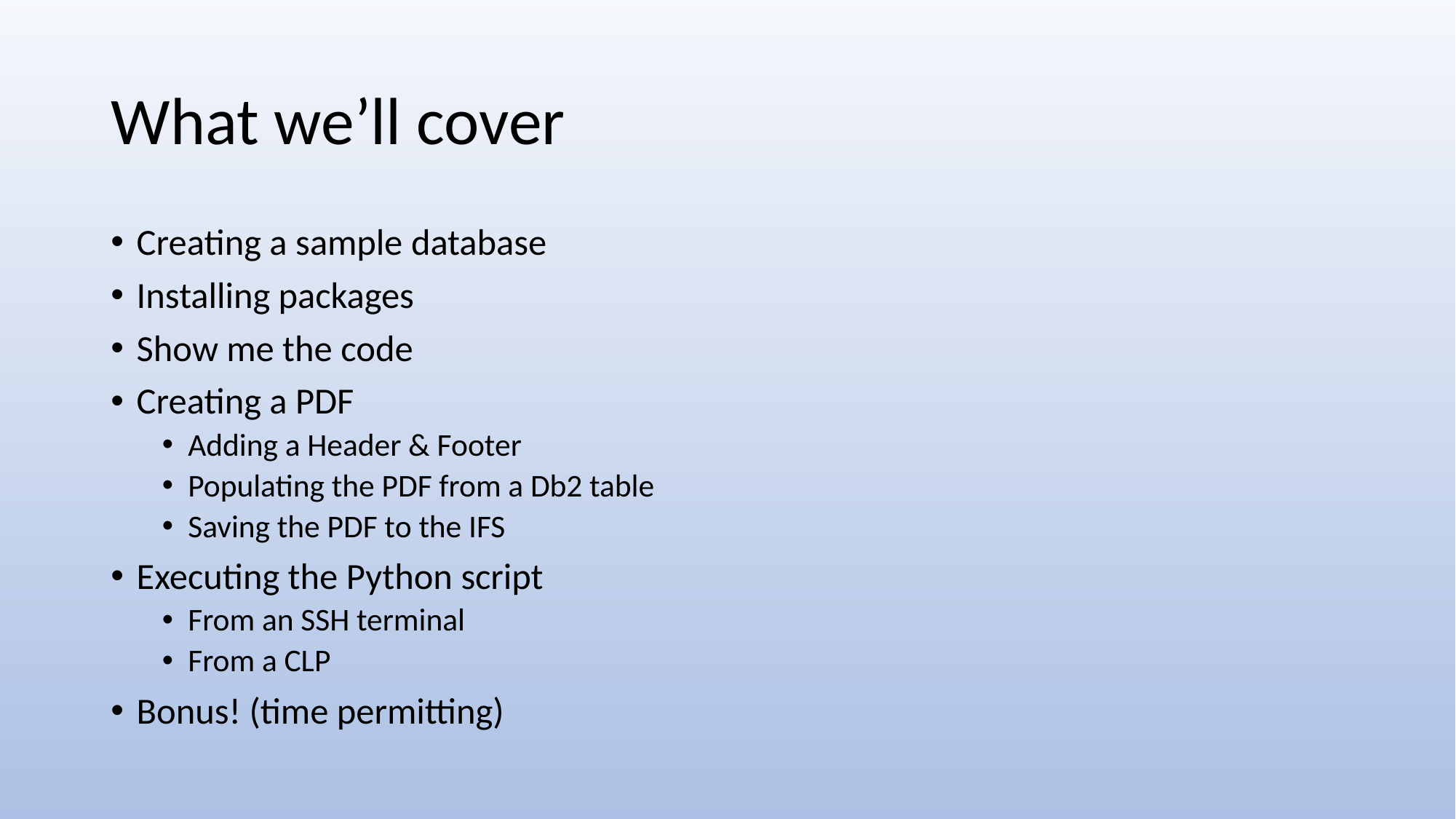

# What we’ll cover
Creating a sample database
Installing packages
Show me the code
Creating a PDF
Adding a Header & Footer
Populating the PDF from a Db2 table
Saving the PDF to the IFS
Executing the Python script
From an SSH terminal
From a CLP
Bonus! (time permitting)